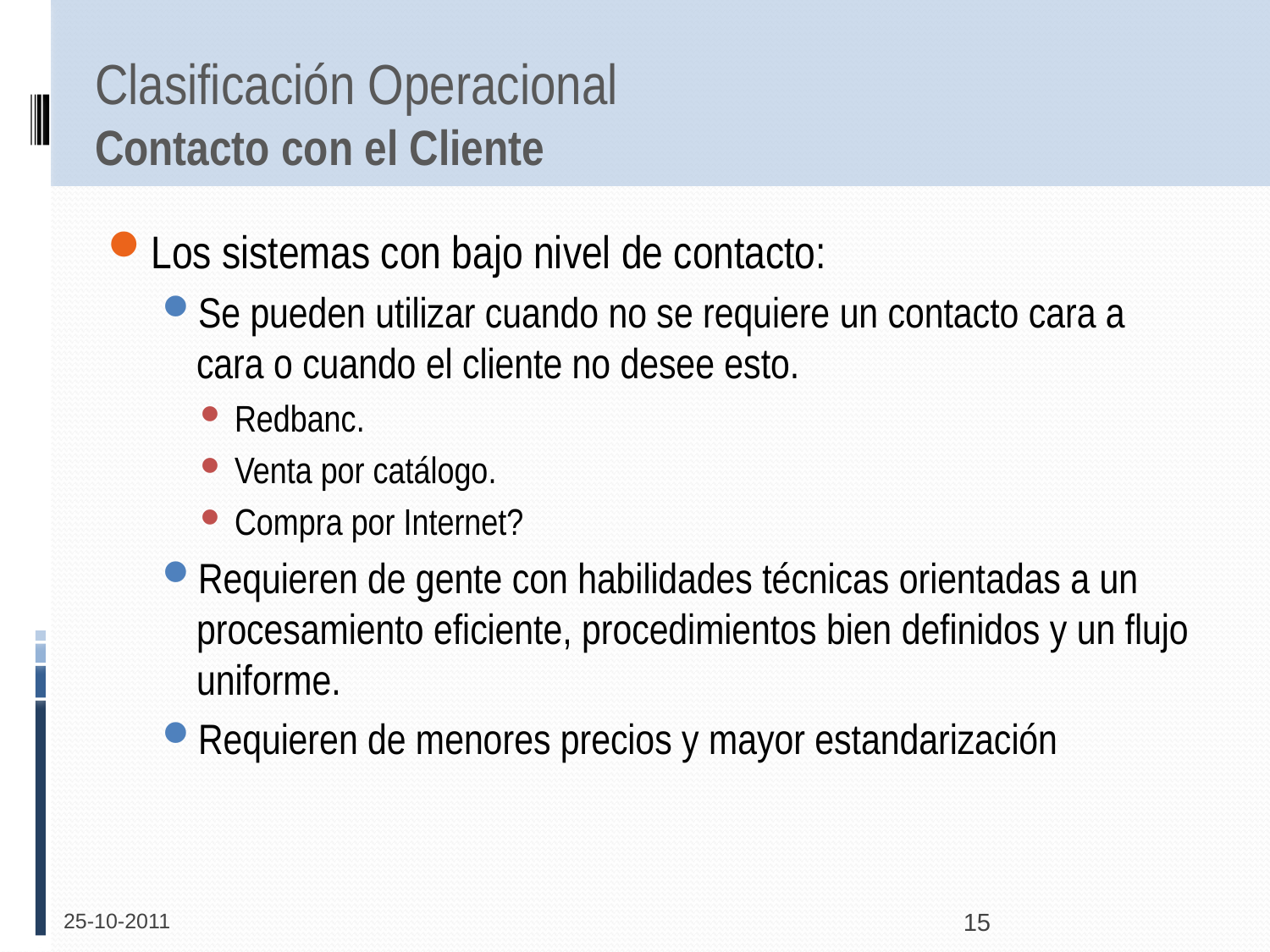

# Clasificación Operacional Contacto con el Cliente
Los sistemas con bajo nivel de contacto:
Se pueden utilizar cuando no se requiere un contacto cara a cara o cuando el cliente no desee esto.
Redbanc.
Venta por catálogo.
Compra por Internet?
Requieren de gente con habilidades técnicas orientadas a un procesamiento eficiente, procedimientos bien definidos y un flujo uniforme.
Requieren de menores precios y mayor estandarización
25-10-2011
15